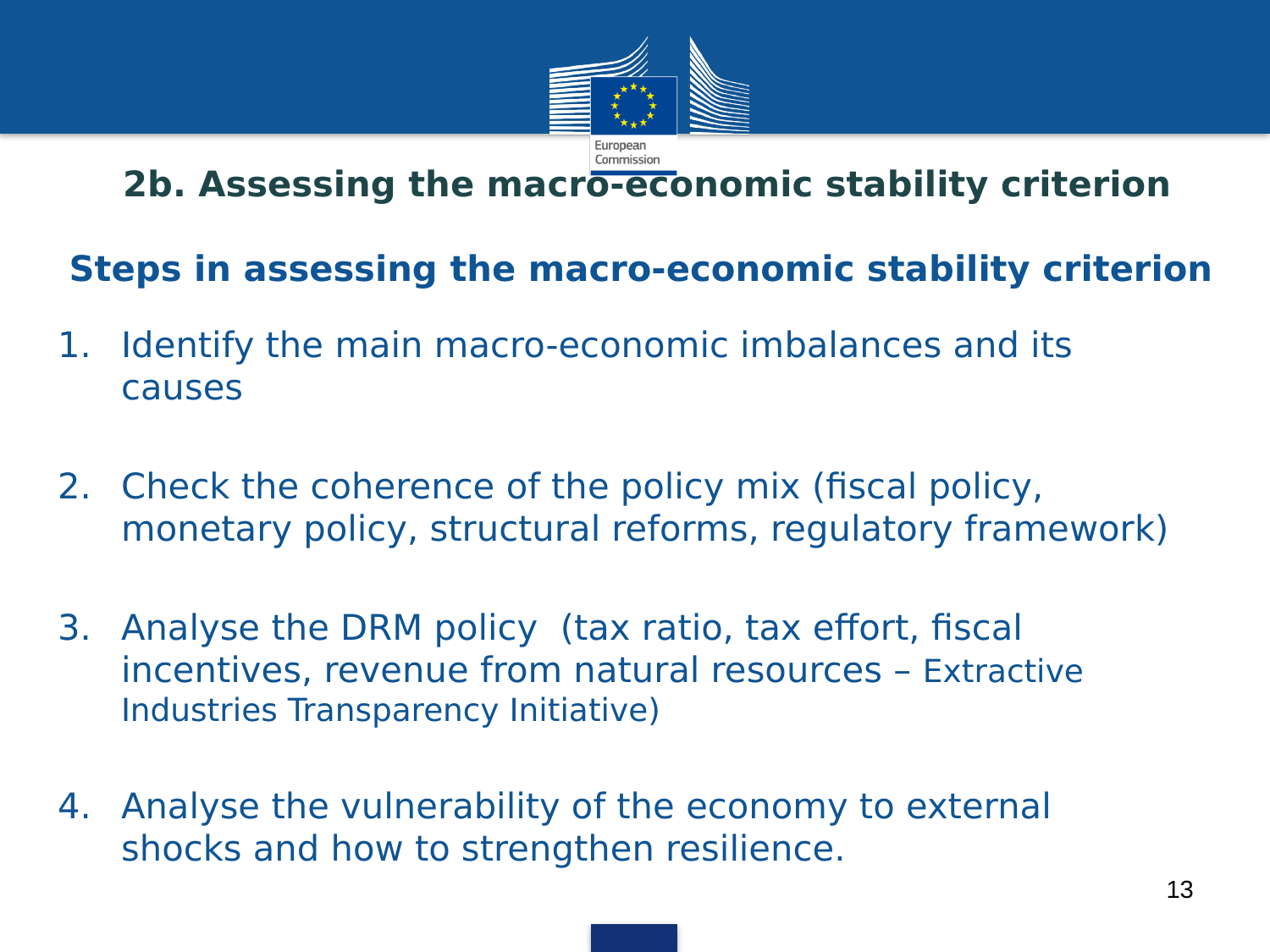

# 2b. Assessing the macro-economic stability criterion Steps in assessing the macro-economic stability criterion
Identify the main macro-economic imbalances and its causes

Check the coherence of the policy mix (fiscal policy, monetary policy, structural reforms, regulatory framework)

Analyse the DRM policy  (tax ratio, tax effort, fiscal incentives, revenue from natural resources – Extractive Industries Transparency Initiative)

Analyse the vulnerability of the economy to external shocks and how to strengthen resilience.

13